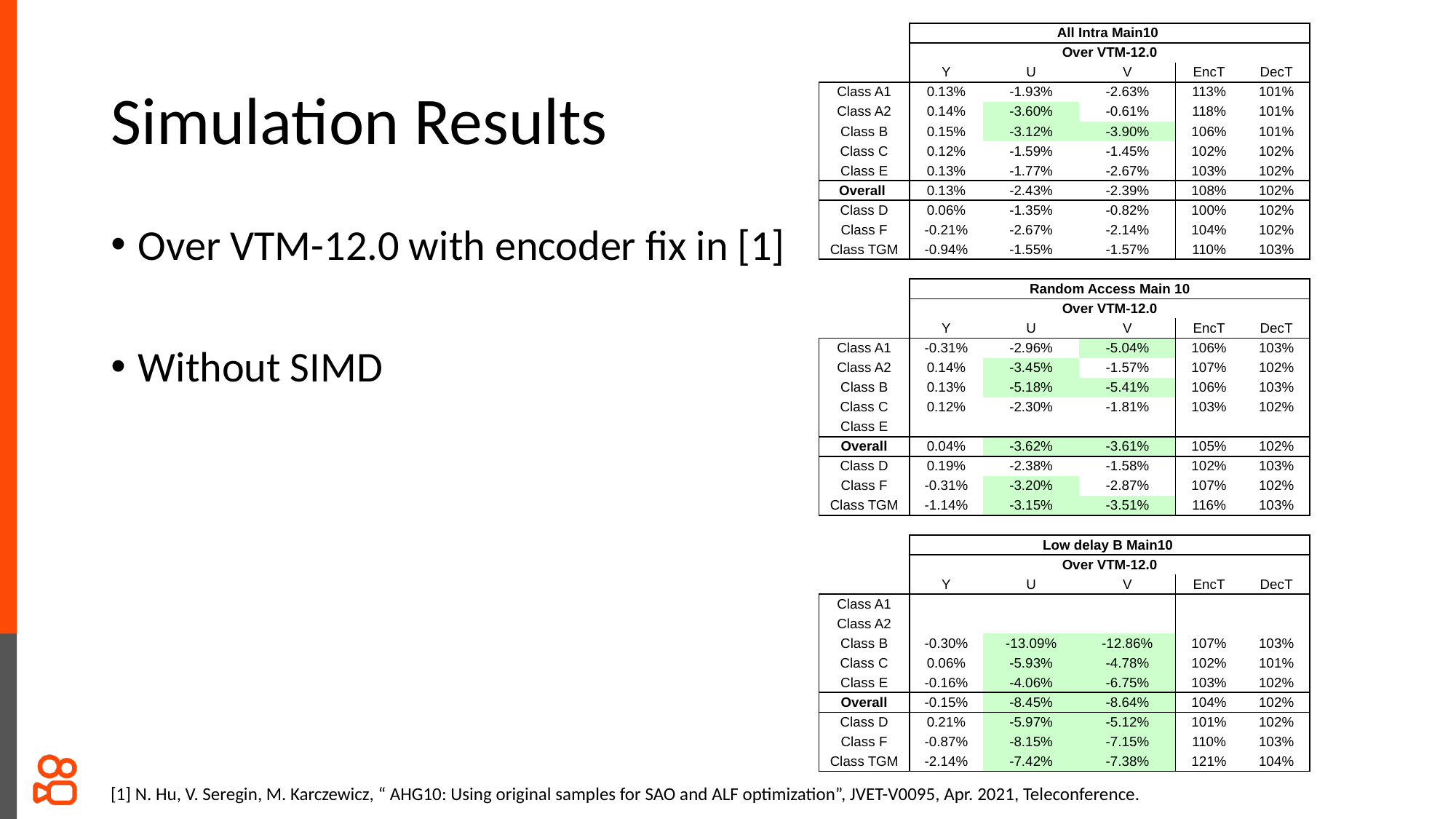

|  | All Intra Main10 |  |  |  |  |
| --- | --- | --- | --- | --- | --- |
|  | Over VTM-12.0 |  |  |  |  |
|  | Y | U | V | EncT | DecT |
| Class A1 | 0.13% | -1.93% | -2.63% | 113% | 101% |
| Class A2 | 0.14% | -3.60% | -0.61% | 118% | 101% |
| Class B | 0.15% | -3.12% | -3.90% | 106% | 101% |
| Class C | 0.12% | -1.59% | -1.45% | 102% | 102% |
| Class E | 0.13% | -1.77% | -2.67% | 103% | 102% |
| Overall | 0.13% | -2.43% | -2.39% | 108% | 102% |
| Class D | 0.06% | -1.35% | -0.82% | 100% | 102% |
| Class F | -0.21% | -2.67% | -2.14% | 104% | 102% |
| Class TGM | -0.94% | -1.55% | -1.57% | 110% | 103% |
|  |  |  |  |  |  |
|  | Random Access Main 10 |  |  |  |  |
|  | Over VTM-12.0 |  |  |  |  |
|  | Y | U | V | EncT | DecT |
| Class A1 | -0.31% | -2.96% | -5.04% | 106% | 103% |
| Class A2 | 0.14% | -3.45% | -1.57% | 107% | 102% |
| Class B | 0.13% | -5.18% | -5.41% | 106% | 103% |
| Class C | 0.12% | -2.30% | -1.81% | 103% | 102% |
| Class E |  |  |  |  |  |
| Overall | 0.04% | -3.62% | -3.61% | 105% | 102% |
| Class D | 0.19% | -2.38% | -1.58% | 102% | 103% |
| Class F | -0.31% | -3.20% | -2.87% | 107% | 102% |
| Class TGM | -1.14% | -3.15% | -3.51% | 116% | 103% |
|  |  |  |  |  |  |
|  | Low delay B Main10 |  |  |  |  |
|  | Over VTM-12.0 |  |  |  |  |
|  | Y | U | V | EncT | DecT |
| Class A1 |  |  |  |  |  |
| Class A2 |  |  |  |  |  |
| Class B | -0.30% | -13.09% | -12.86% | 107% | 103% |
| Class C | 0.06% | -5.93% | -4.78% | 102% | 101% |
| Class E | -0.16% | -4.06% | -6.75% | 103% | 102% |
| Overall | -0.15% | -8.45% | -8.64% | 104% | 102% |
| Class D | 0.21% | -5.97% | -5.12% | 101% | 102% |
| Class F | -0.87% | -8.15% | -7.15% | 110% | 103% |
| Class TGM | -2.14% | -7.42% | -7.38% | 121% | 104% |
# Simulation Results
Over VTM-12.0 with encoder fix in [1]

Without SIMD

[1] N. Hu, V. Seregin, M. Karczewicz, “ AHG10: Using original samples for SAO and ALF optimization”, JVET-V0095, Apr. 2021, Teleconference.